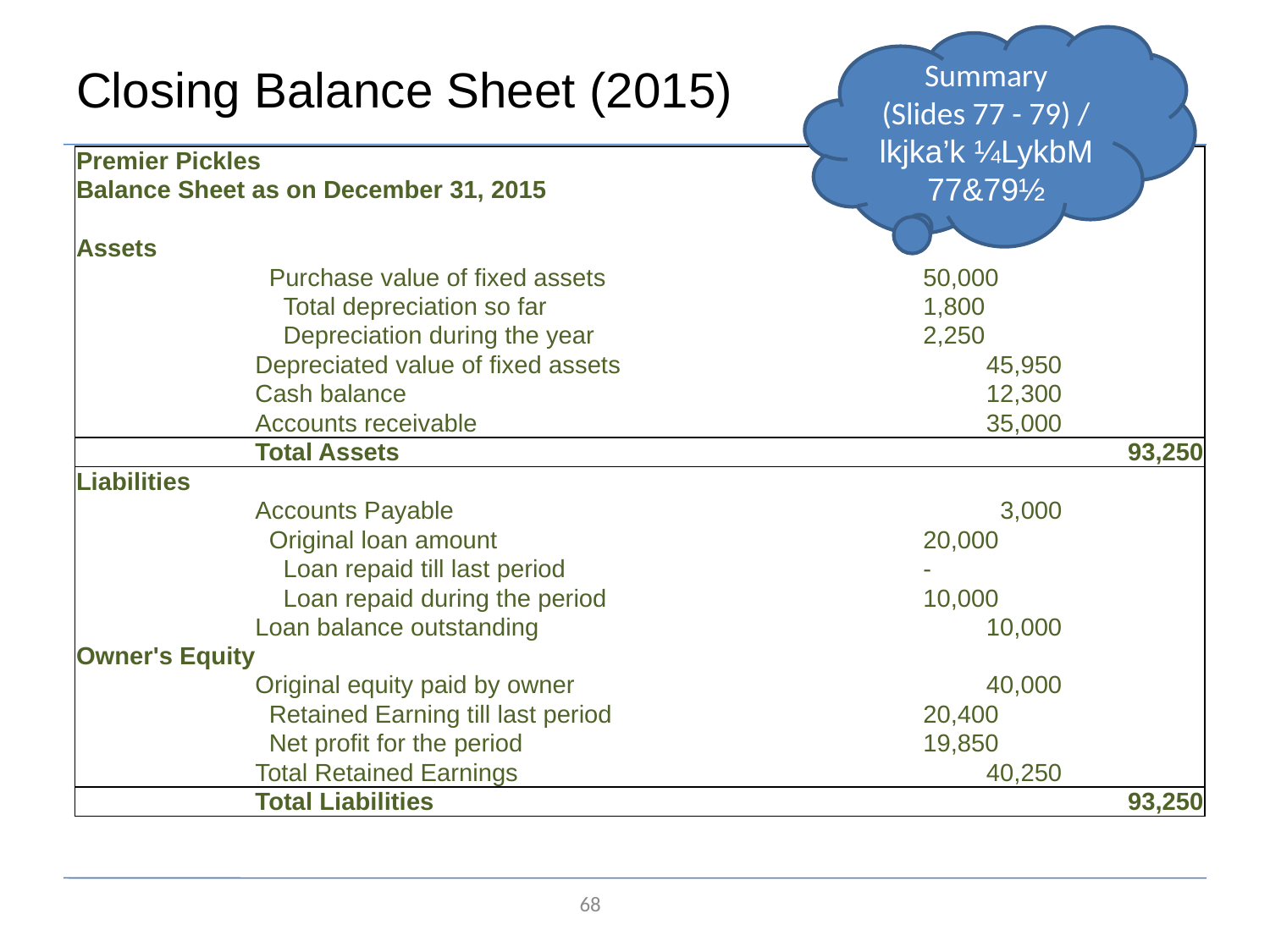

Summary
(Slides 77 - 79) / lkjka’k ¼LykbM 77&79½
# Closing Balance Sheet (2015)
| Premier Pickles |  |  |  |
| --- | --- | --- | --- |
| Balance Sheet as on December 31, 2015 |  |  |  |
|  |  |  |  |
| Assets |  |  |  |
|  | Purchase value of fixed assets | 50,000 |  |
|  | Total depreciation so far | 1,800 |  |
|  | Depreciation during the year | 2,250 |  |
|  | Depreciated value of fixed assets | 45,950 |  |
|  | Cash balance | 12,300 |  |
|  | Accounts receivable | 35,000 |  |
|  | Total Assets |  | 93,250 |
| Liabilities |  |  |  |
|  | Accounts Payable | 3,000 |  |
|  | Original loan amount | 20,000 |  |
|  | Loan repaid till last period | - |  |
|  | Loan repaid during the period | 10,000 |  |
|  | Loan balance outstanding | 10,000 |  |
| Owner's Equity |  |  |  |
|  | Original equity paid by owner | 40,000 |  |
|  | Retained Earning till last period | 20,400 |  |
|  | Net profit for the period | 19,850 |  |
|  | Total Retained Earnings | 40,250 |  |
|  | Total Liabilities |  | 93,250 |
68